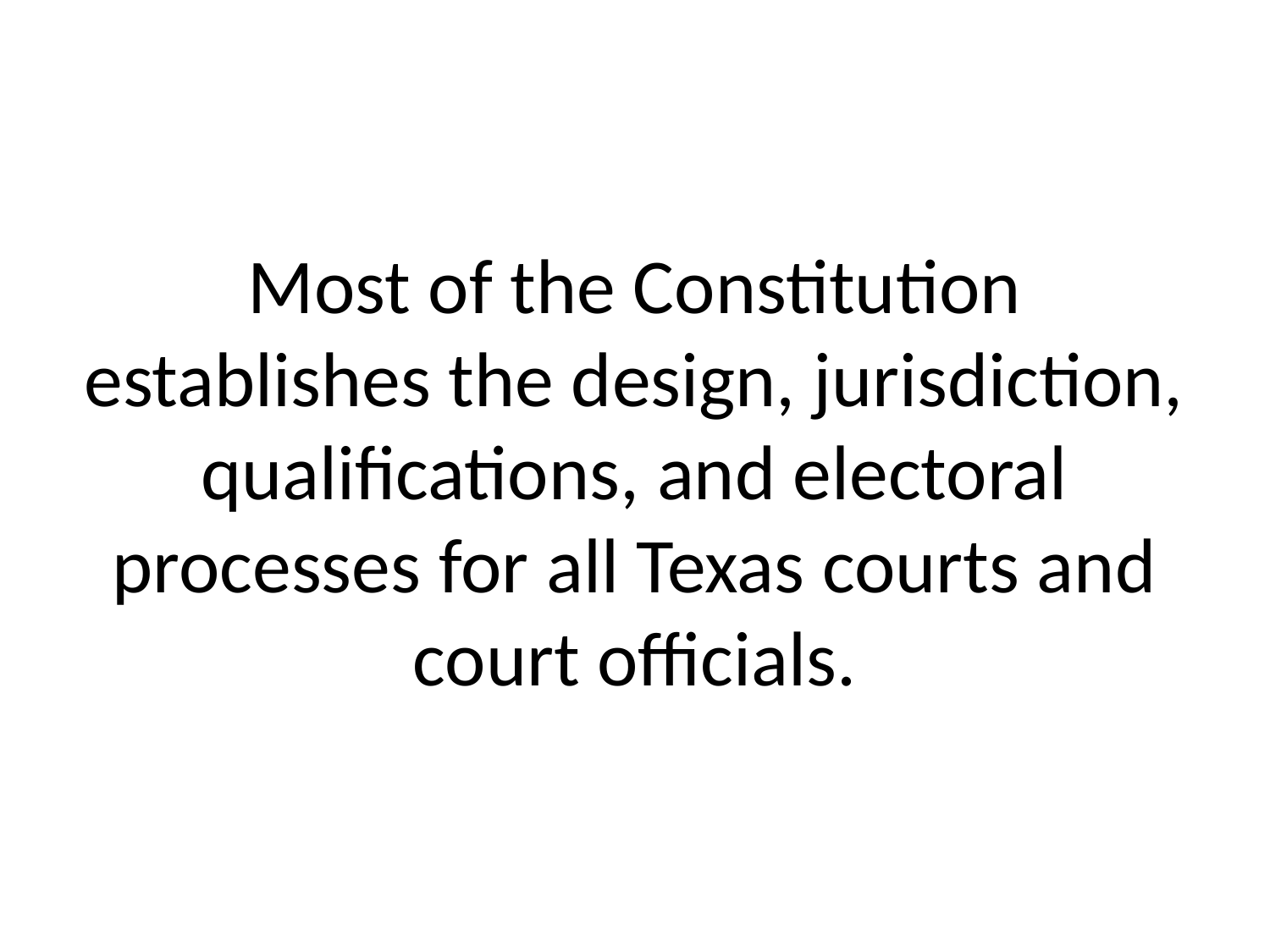

# Most of the Constitution establishes the design, jurisdiction, qualifications, and electoral processes for all Texas courts and court officials.